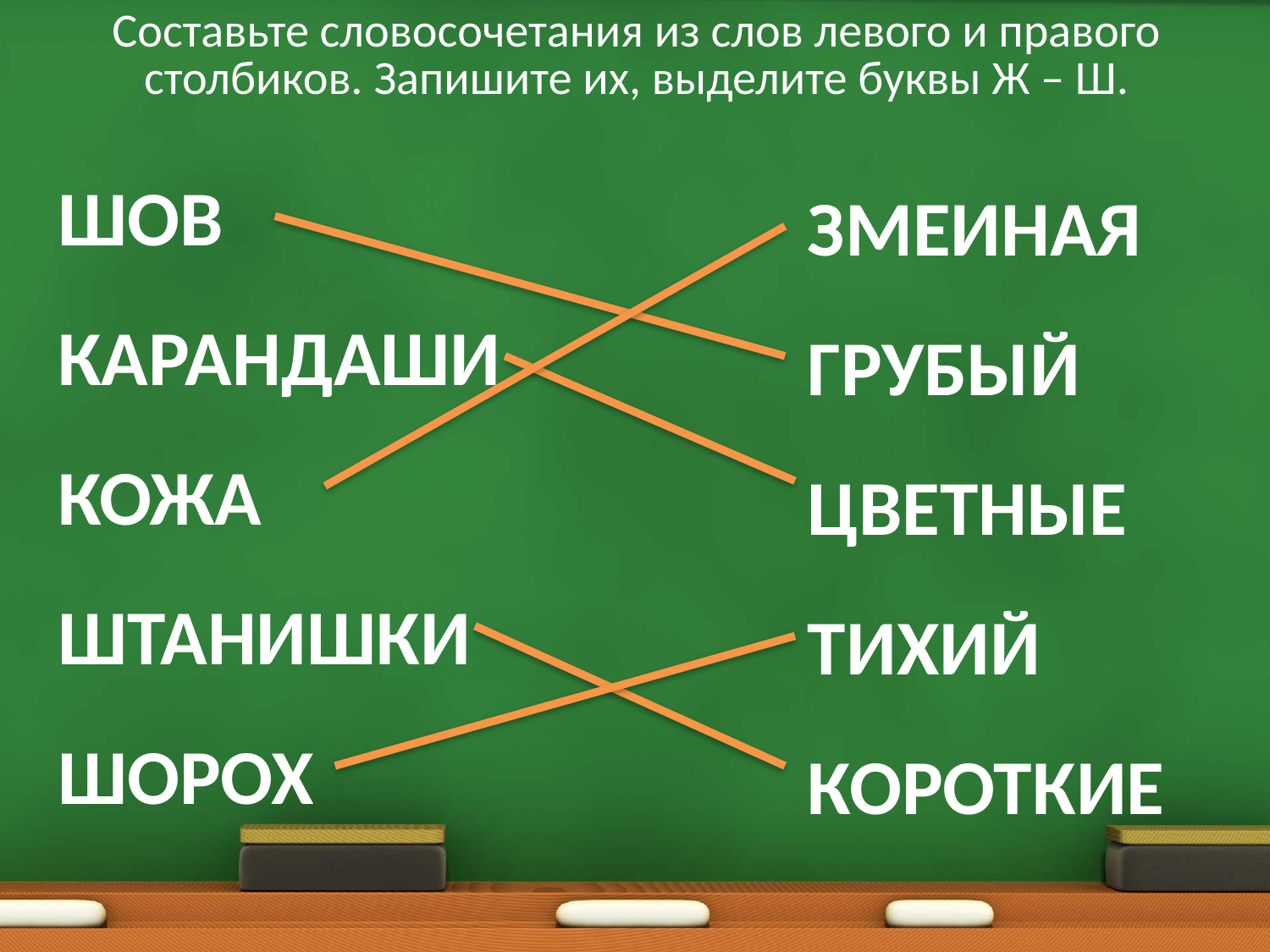

# Составьте словосочетания из слов левого и правого столбиков. Запишите их, выделите буквы Ж – Ш.
ШОВ
КАРАНДАШИ
КОЖА
ШТАНИШКИ
ШОРОХ
ЗМЕИНАЯ
ГРУБЫЙ
ЦВЕТНЫЕ
ТИХИЙ
КОРОТКИЕ